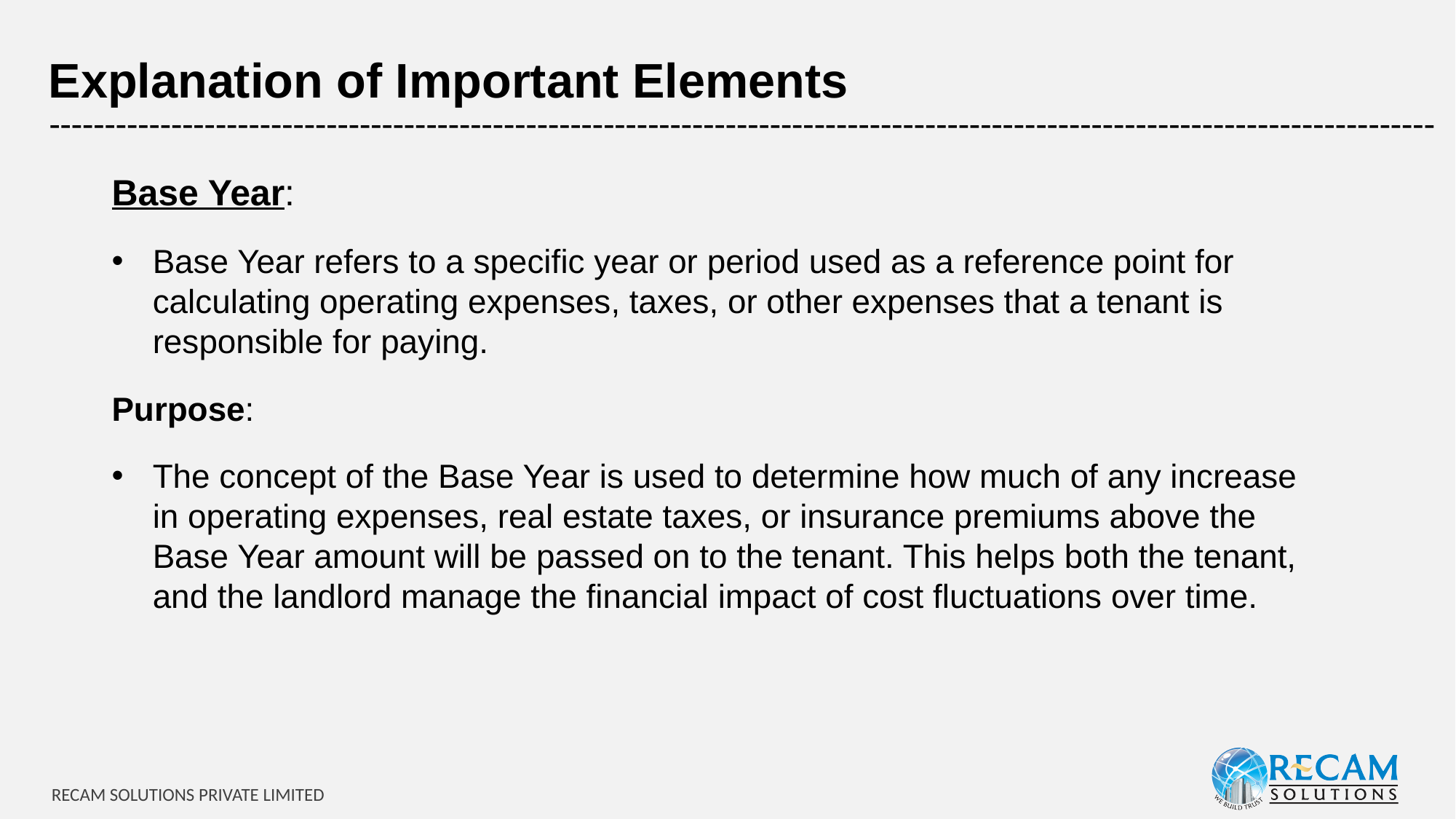

Explanation of Important Elements
-----------------------------------------------------------------------------------------------------------------------------
Base Year:
Base Year refers to a specific year or period used as a reference point for calculating operating expenses, taxes, or other expenses that a tenant is responsible for paying.
Purpose:
The concept of the Base Year is used to determine how much of any increase in operating expenses, real estate taxes, or insurance premiums above the Base Year amount will be passed on to the tenant. This helps both the tenant, and the landlord manage the financial impact of cost fluctuations over time.
RECAM SOLUTIONS PRIVATE LIMITED